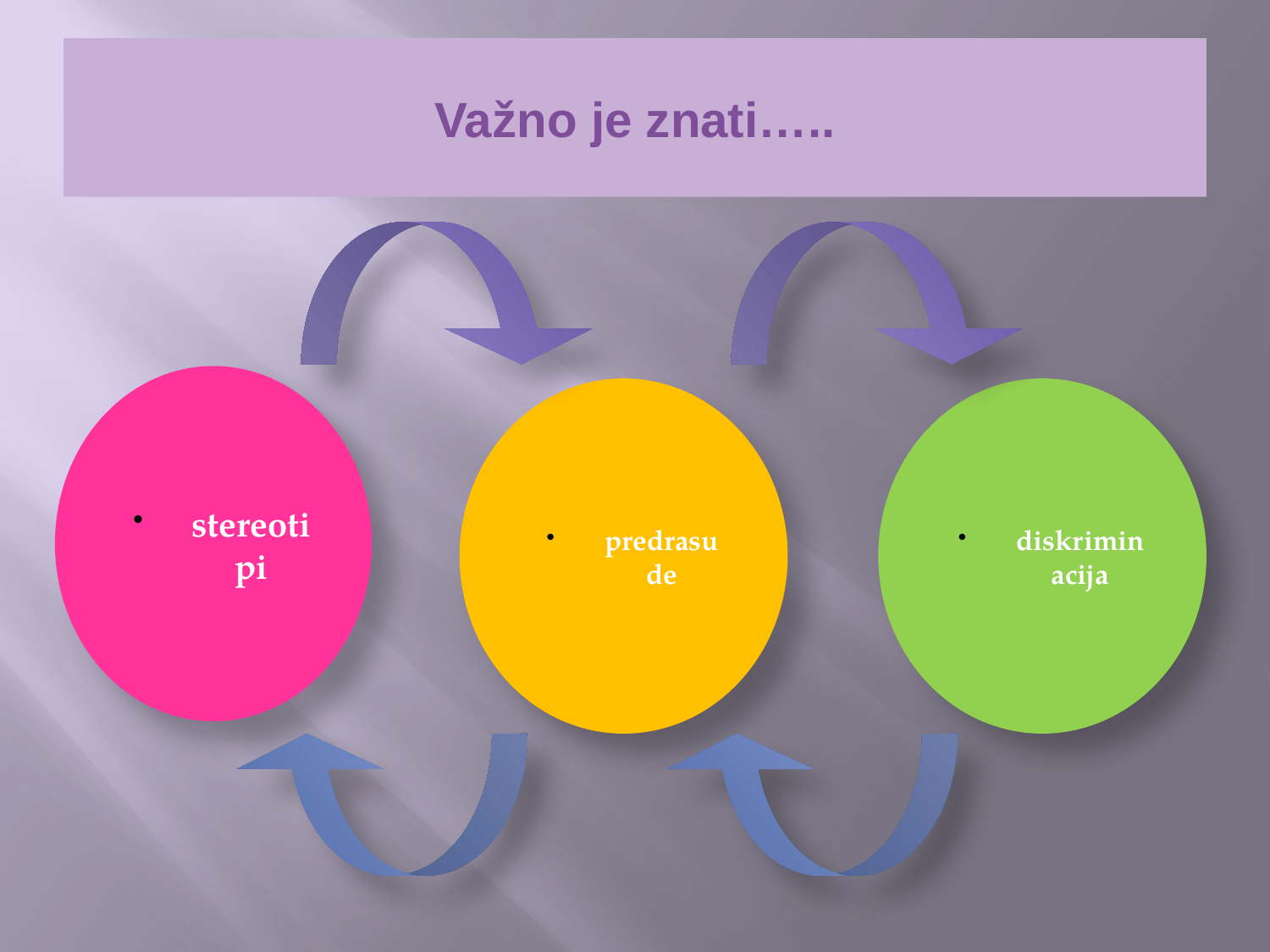

# Važno je znati…..

stereotipi
predrasude
diskriminacija